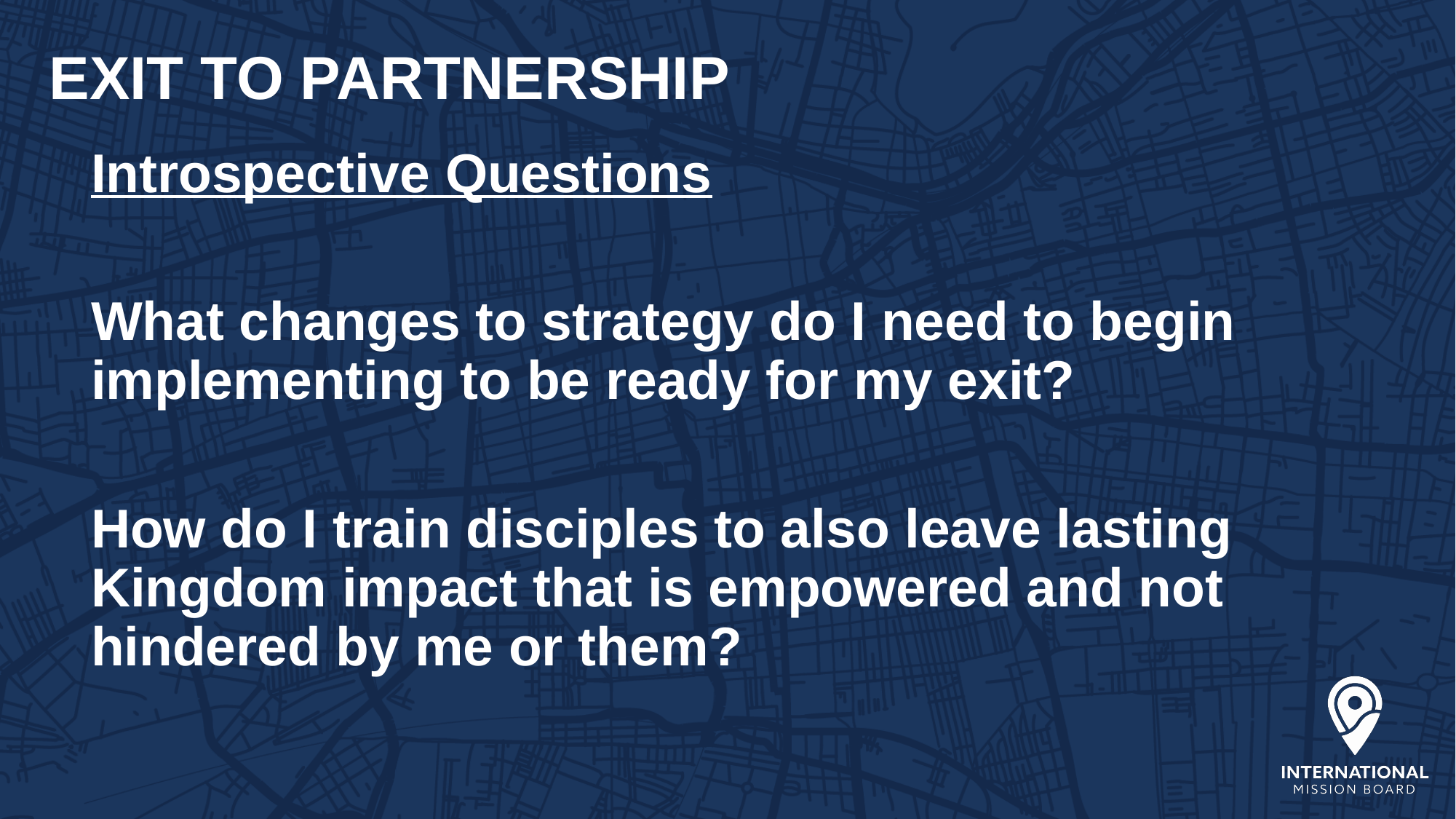

# EXIT TO PARTNERSHIP
Introspective Questions

What changes to strategy do I need to begin implementing to be ready for my exit?

How do I train disciples to also leave lasting Kingdom impact that is empowered and not hindered by me or them?